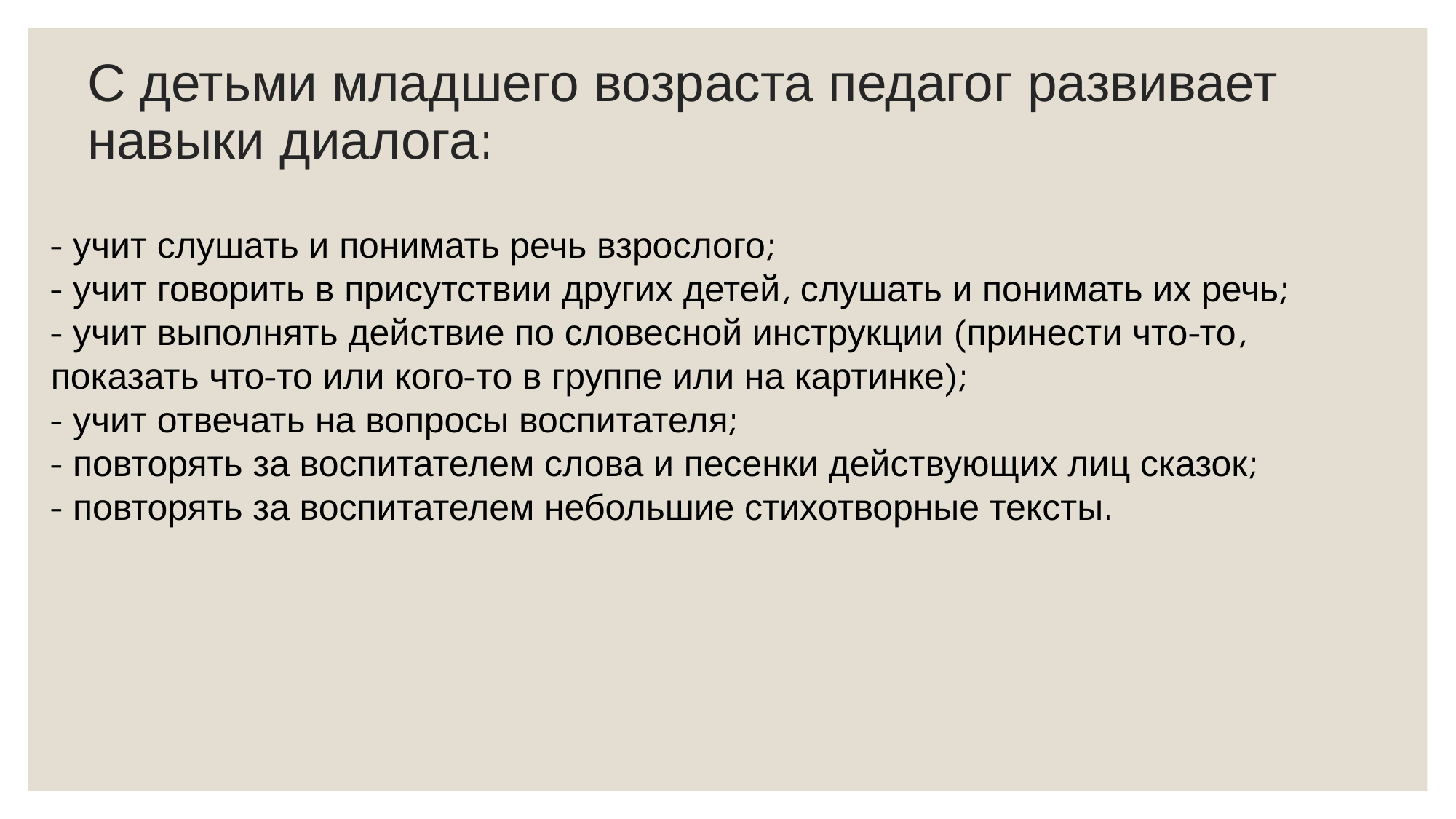

# С детьми младшего возраста педагог развивает навыки диалога:
- учит слушать и понимать речь взрослого;
- учит говорить в присутствии других детей, слушать и понимать их речь;
- учит выполнять действие по словесной инструкции (принести что-то, показать что-то или кого-то в группе или на картинке);
- учит отвечать на вопросы воспитателя;
- повторять за воспитателем слова и песенки действующих лиц сказок;
- повторять за воспитателем небольшие стихотворные тексты.